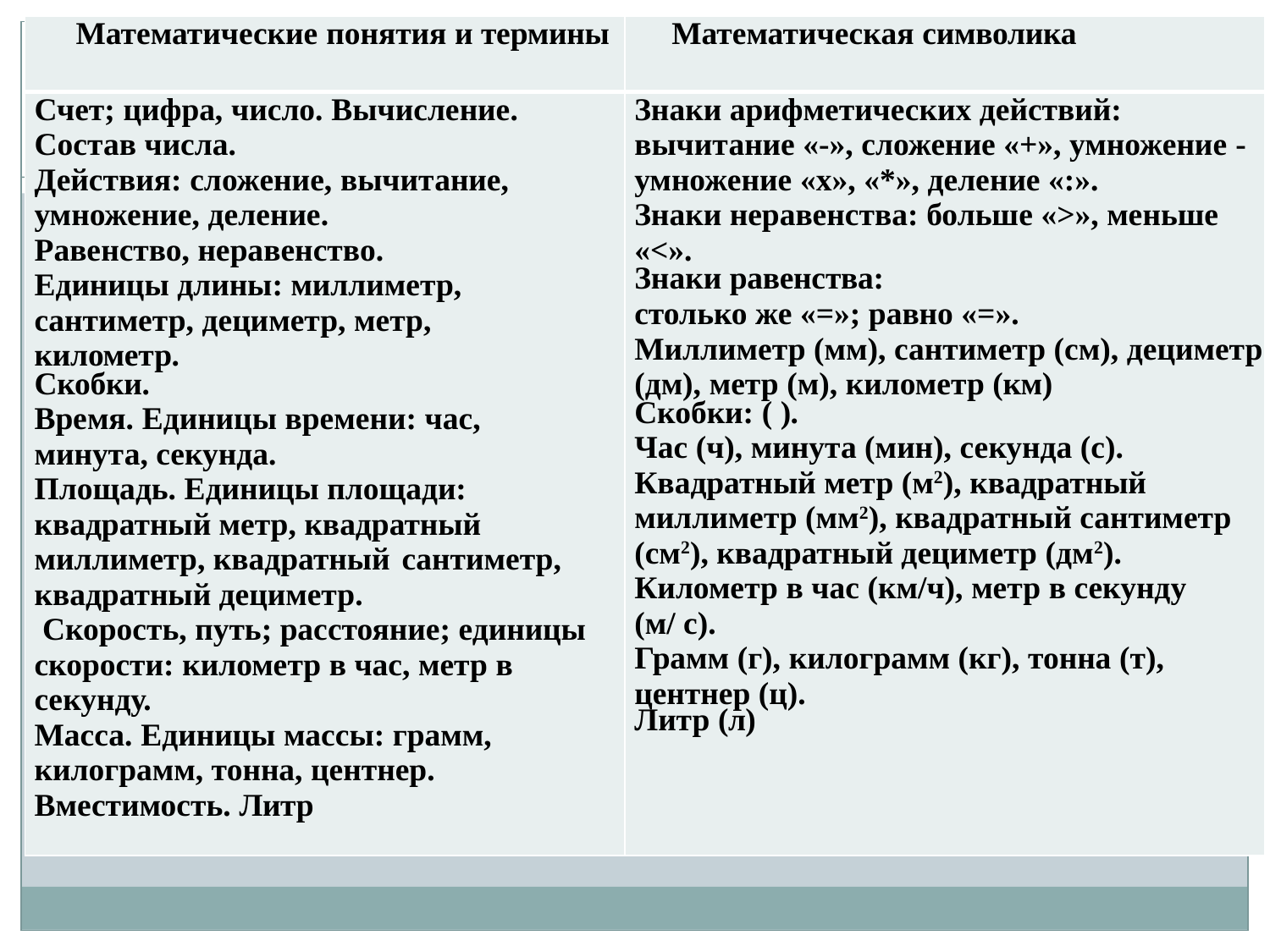

| Математические понятия и термины | Математическая символика |
| --- | --- |
| Счет; цифра, число. Вычисление. Состав числа. Действия: сложение, вычитание, умножение, деление. Равенство, неравенство. Единицы длины: миллиметр, сантиметр, дециметр, метр, километр. Скобки. Время. Единицы времени: час, минута, секунда. Площадь. Единицы площади: квадратный метр, квадратный миллиметр, квадратный сантиметр, квадратный дециметр. Скорость, путь; расстояние; единицы скорости: километр в час, метр в секунду. Масса. Единицы массы: грамм, килограмм, тонна, центнер. Вместимость. Литр | Знаки арифметических действий: вычитание «-», сложение «+», умножение - умножение «х», «\*», деление «:». Знаки неравенства: больше «>», меньше «<». Знаки равенства: столько же «=»; равно «=». Миллиметр (мм), сантиметр (см), дециметр (дм), метр (м), километр (км) Скобки: ( ). Час (ч), минута (мин), секунда (с). Квадратный метр (м2), квадратный миллиметр (мм2), квадратный сантиметр (см2), квадратный дециметр (дм2). Километр в час (км/ч), метр в секунду (м/ с). Грамм (г), килограмм (кг), тонна (т), центнер (ц). Литр (л) |
#